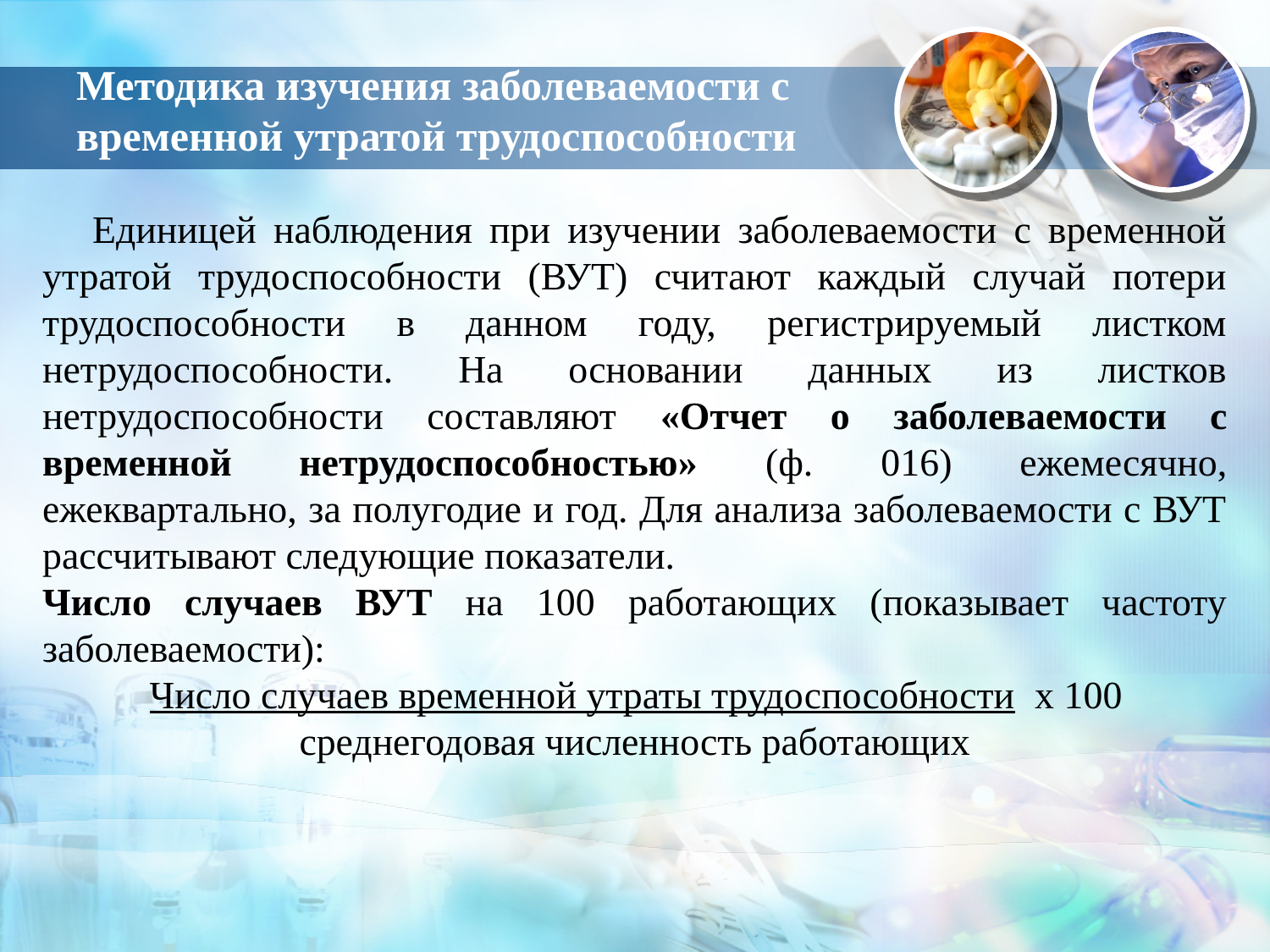

# Методика изучения заболеваемости с временной утратой трудоспособности
Единицей наблюдения при изучении заболеваемости с временной утратой трудоспособности (ВУТ) считают каждый случай потери трудоспособности в данном году, регистрируемый листком нетрудоспособности. На основании данных из листков нетрудоспособности составляют «Отчет о заболеваемости с временной нетрудоспособностью» (ф. 016) ежемесячно, ежеквартально, за полугодие и год. Для анализа заболеваемости с ВУТ рассчитывают следующие показатели.
Число случаев ВУТ на 100 работающих (показывает частоту заболеваемости):
           Число случаев временной утраты трудоспособности  х 100
среднегодовая численность работающих